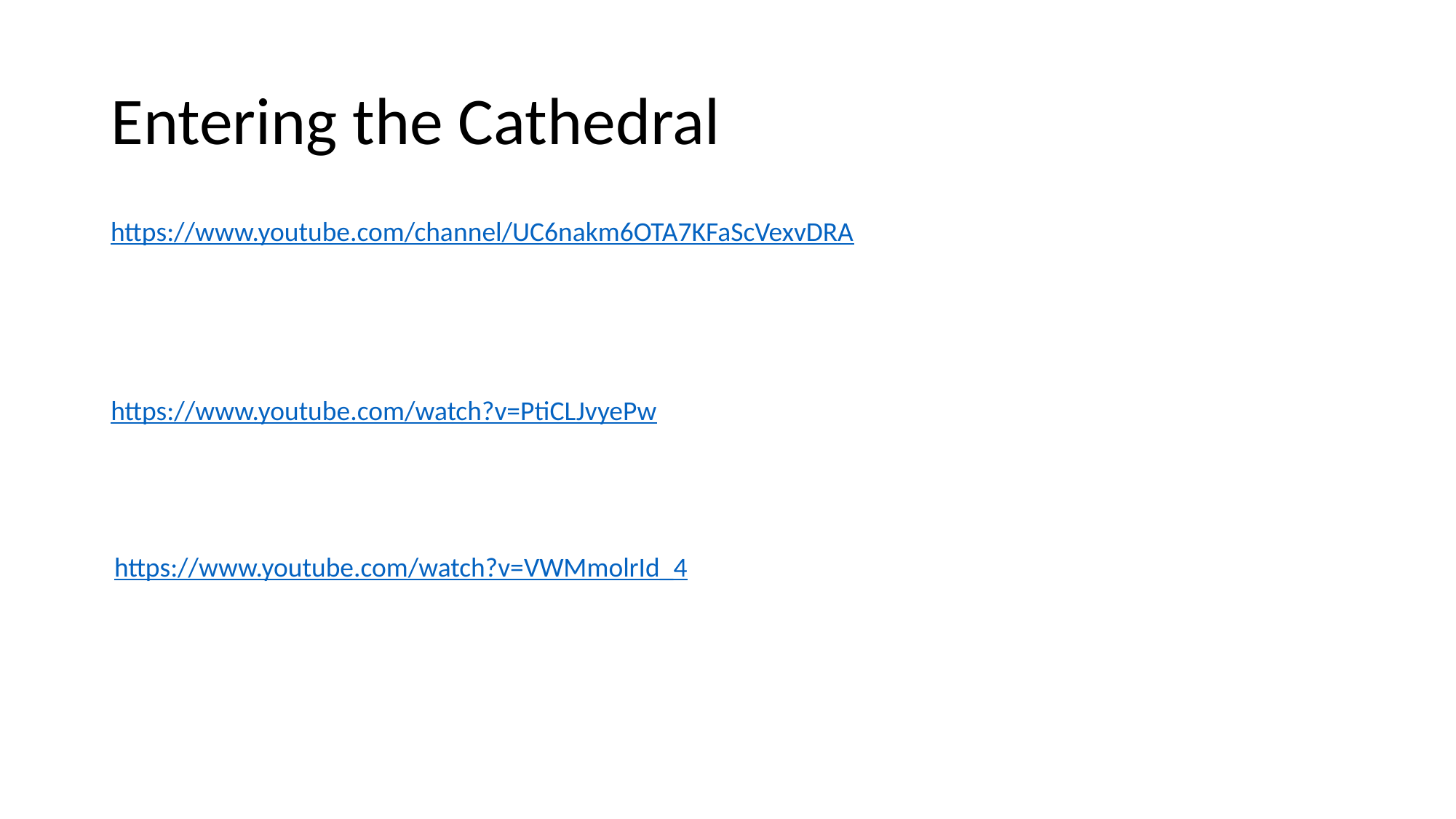

# Entering the Cathedral
https://www.youtube.com/channel/UC6nakm6OTA7KFaScVexvDRA
https://www.youtube.com/watch?v=PtiCLJvyePw
https://www.youtube.com/watch?v=VWMmolrId_4